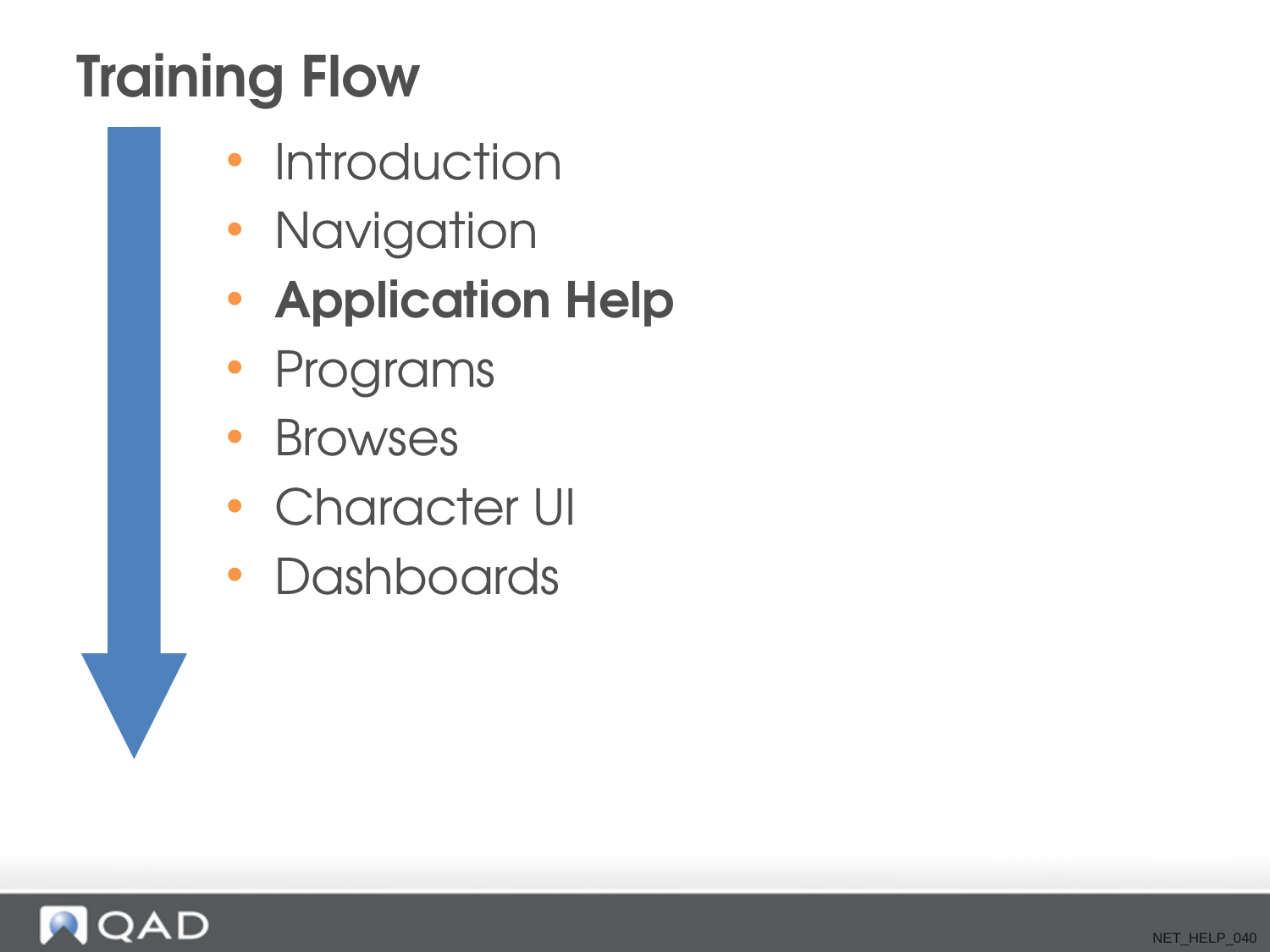

# Training Flow
Introduction
Navigation
Application Help
Programs
Browses
Character UI
Dashboards

NET_HELP_040